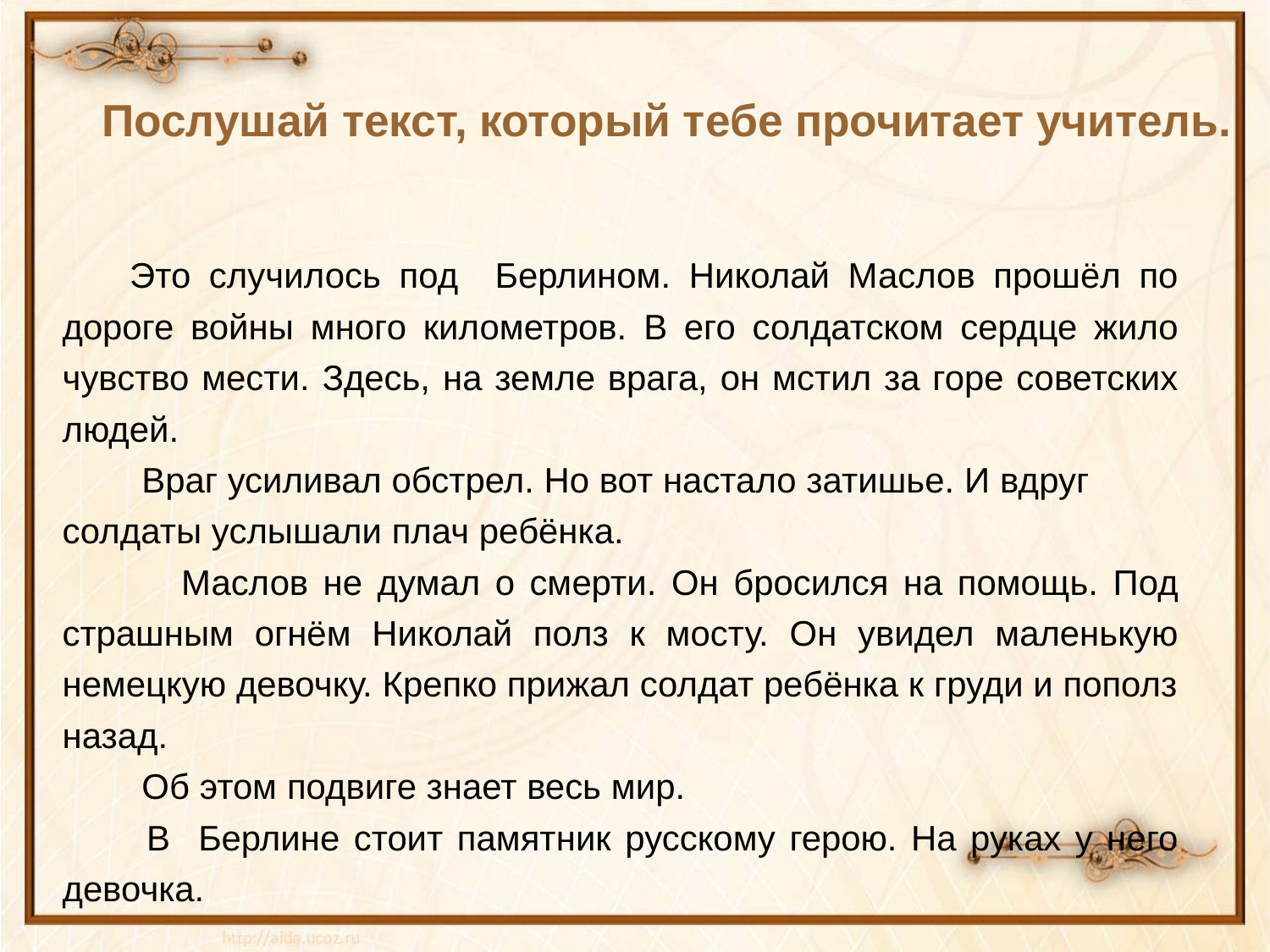

# Послушай текст, который тебе прочитает учитель.
	Это случилось под  Берлином. Николай Маслов прошёл по дороге войны много километров. В его солдатском сердце жило чувство мести. Здесь, на земле врага, он мстил за горе советских людей.
        Враг усиливал обстрел. Но вот настало затишье. И вдруг
солдаты услышали плач ребёнка.
        Маслов не думал о смерти. Он бросился на помощь. Под страшным огнём Николай полз к мосту. Он увидел маленькую немецкую девочку. Крепко прижал солдат ребёнка к груди и пополз
назад.
        Об этом подвиге знает весь мир.
      В  Берлине стоит памятник русскому герою. На руках у него девочка.